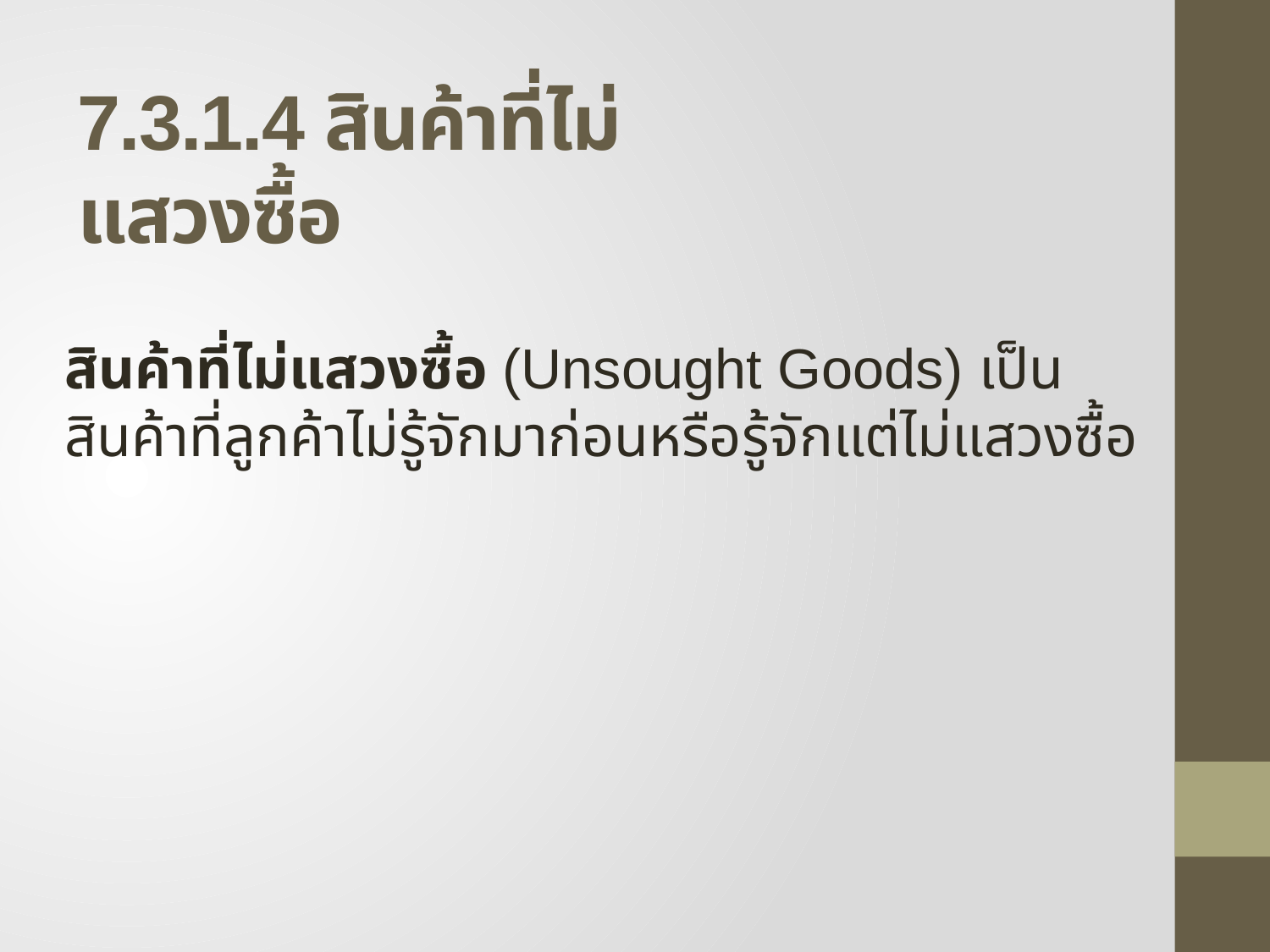

# 7.3.1.4 สินค้าที่ไม่แสวงซื้อ
สินค้าที่ไม่แสวงซื้อ (Unsought Goods) เป็นสินค้าที่ลูกค้าไม่รู้จักมาก่อนหรือรู้จักแต่ไม่แสวงซื้อ